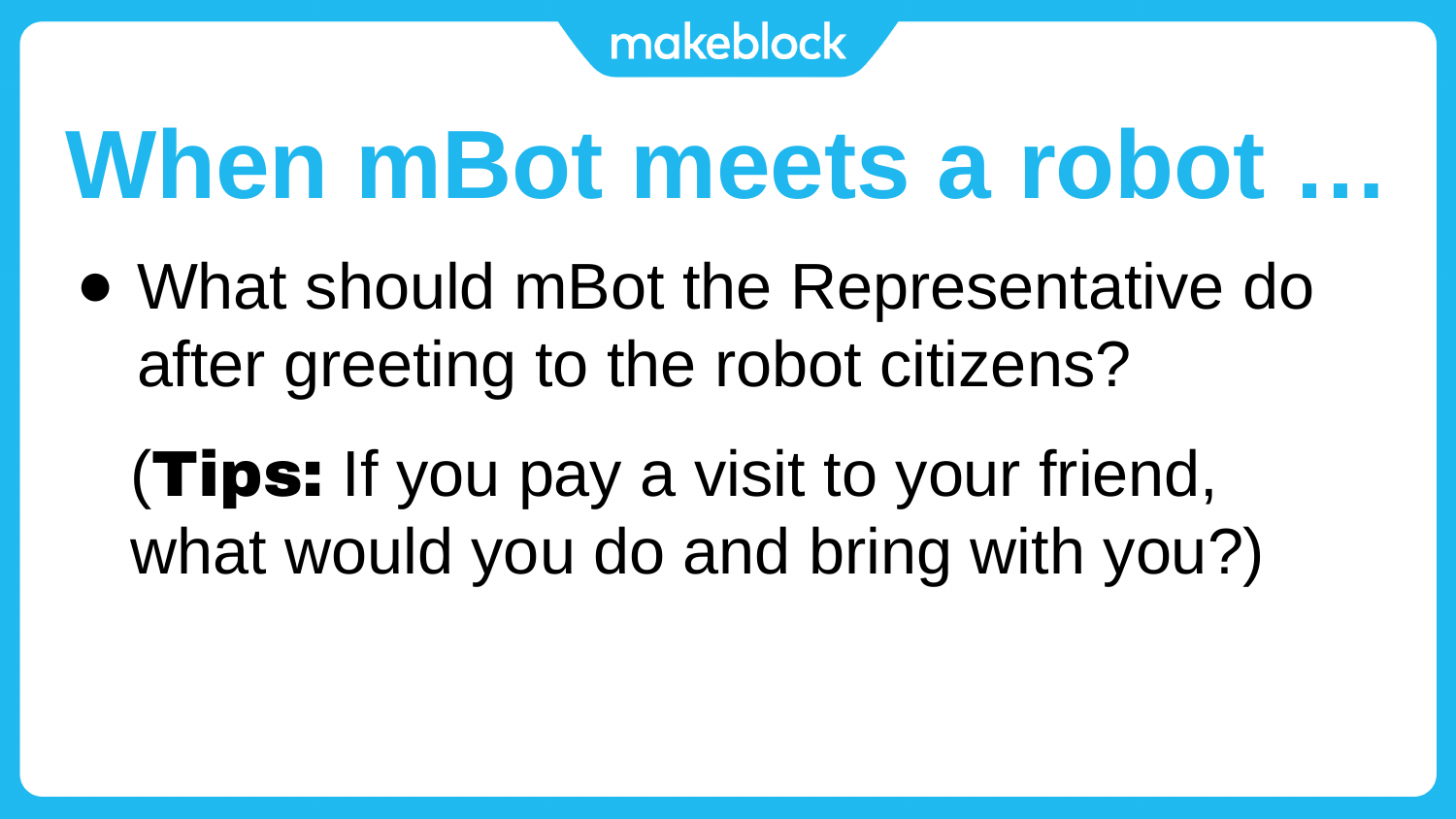

# When mBot meets a robot …
What should mBot the Representative do after greeting to the robot citizens?
   (Tips: If you pay a visit to your friend,
   what would you do and bring with you?)